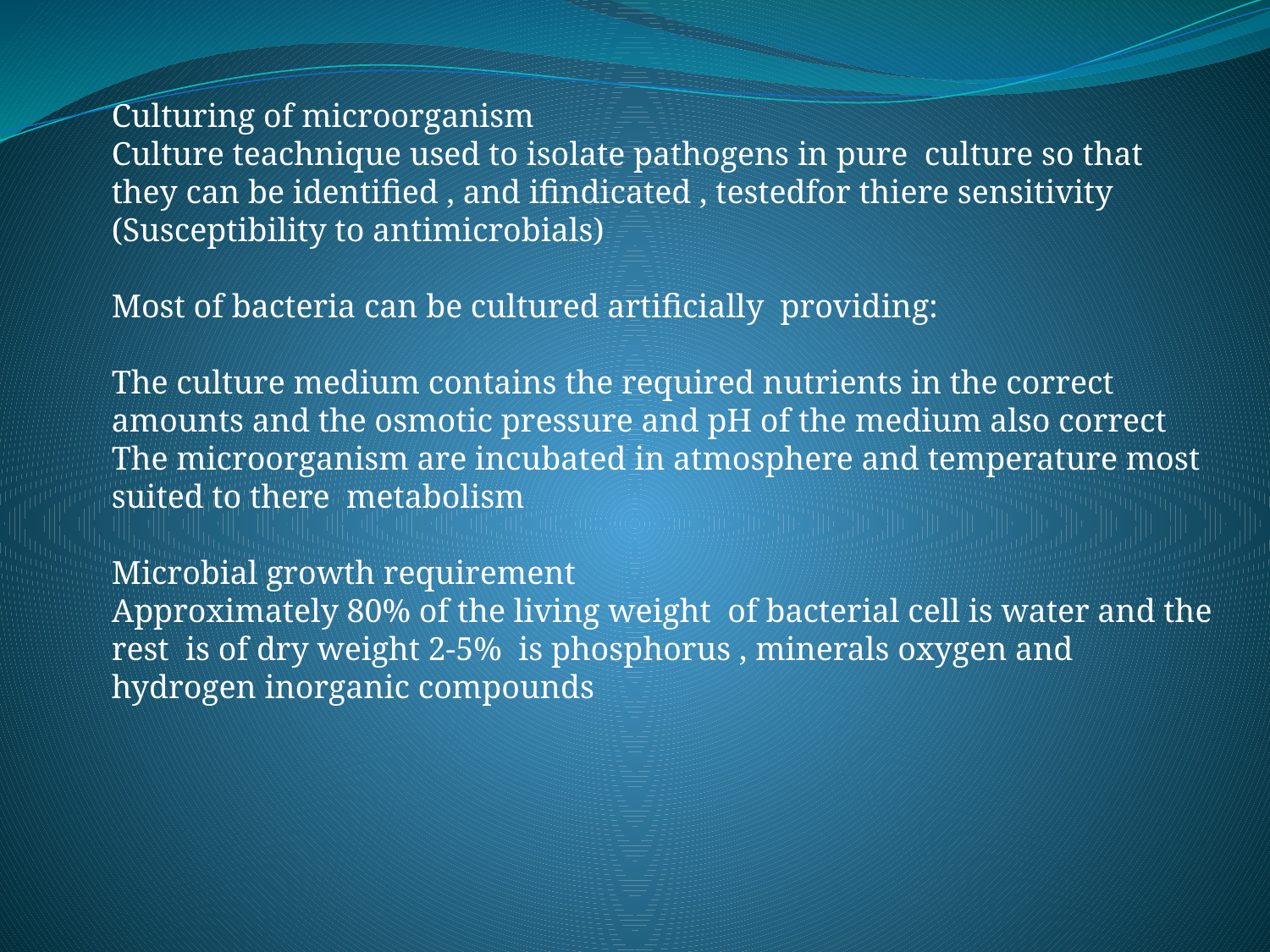

Culturing of microorganism
Culture teachnique used to isolate pathogens in pure  culture so that they can be identified , and ifindicated , testedfor thiere sensitivity (Susceptibility to antimicrobials)

Most of bacteria can be cultured artificially  providing:

The culture medium contains the required nutrients in the correct amounts and the osmotic pressure and pH of the medium also correct
The microorganism are incubated in atmosphere and temperature most suited to there  metabolism

Microbial growth requirement
Approximately 80% of the living weight  of bacterial cell is water and the rest  is of dry weight 2-5%  is phosphorus , minerals oxygen and hydrogen inorganic compounds